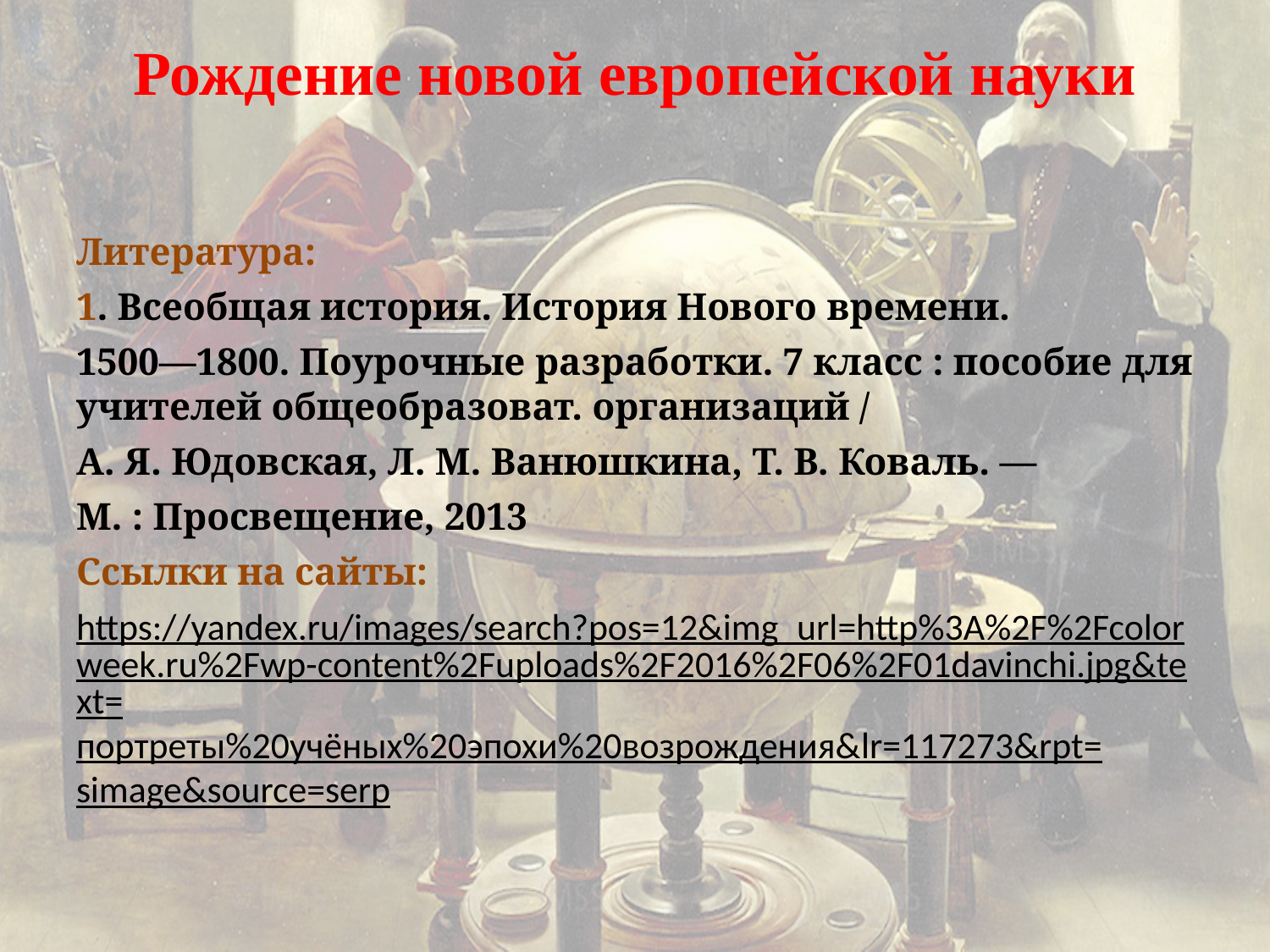

# Рождение новой европейской науки
Литература:
1. Всеобщая история. История Нового времени.
1500—1800. Поурочные разработки. 7 класс : пособие для учителей общеобразоват. организаций /
А. Я. Юдовская, Л. М. Ванюшкина, Т. В. Коваль. —
М. : Просвещение, 2013
Ссылки на сайты:
https://yandex.ru/images/search?pos=12&img_url=http%3A%2F%2Fcolorweek.ru%2Fwp-content%2Fuploads%2F2016%2F06%2F01davinchi.jpg&text=портреты%20учёных%20эпохи%20возрождения&lr=117273&rpt=simage&source=serp